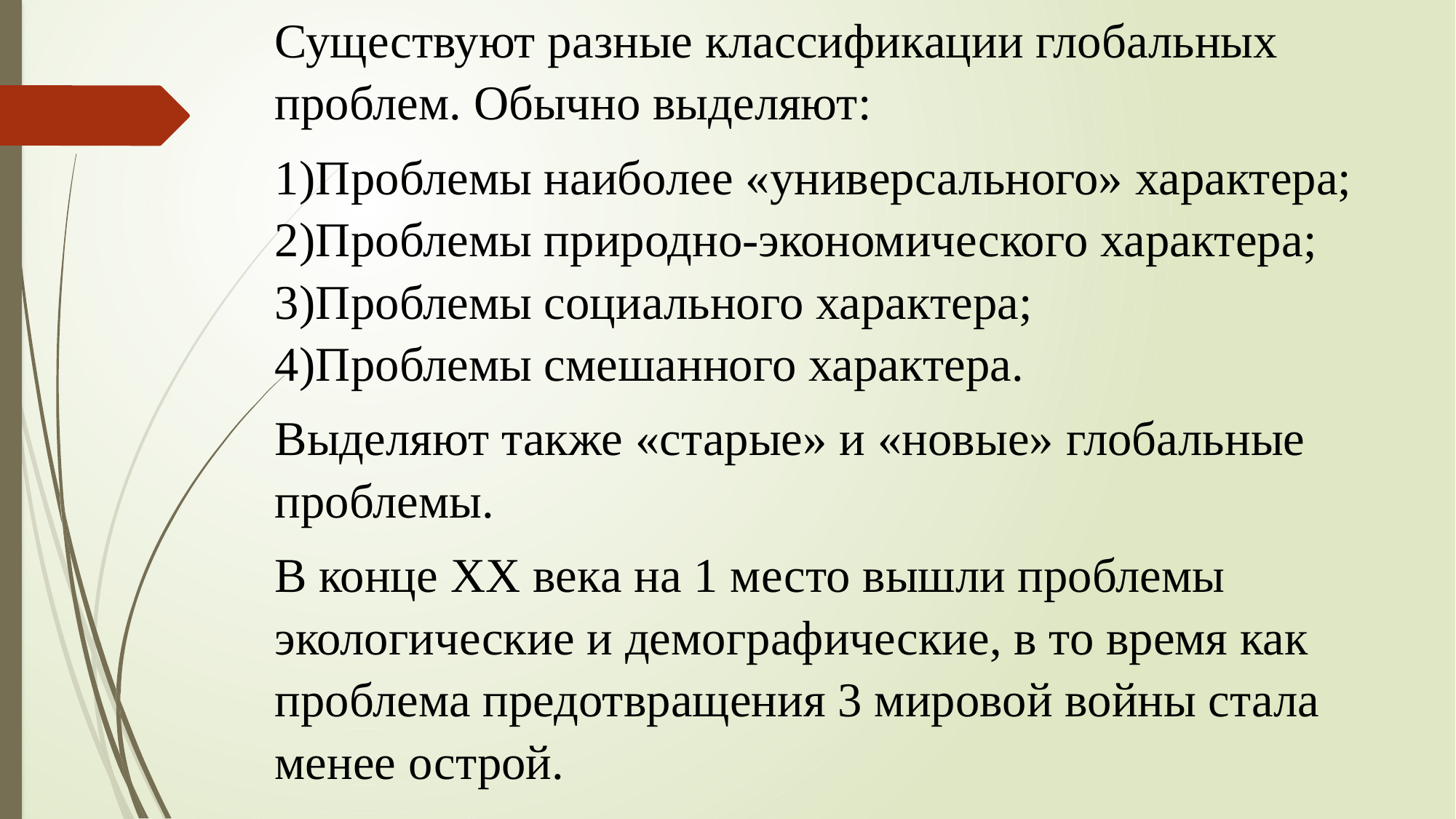

Существуют разные классификации глобальных проблем. Обычно выделяют:
Проблемы наиболее «универсального» характера;
Проблемы природно-экономического характера;
Проблемы социального характера;
Проблемы смешанного характера.
Выделяют также «старые» и «новые» глобальные проблемы.
В конце XX века на 1 место вышли проблемы экологические и демографические, в то время как проблема предотвращения 3 мировой войны стала менее острой.